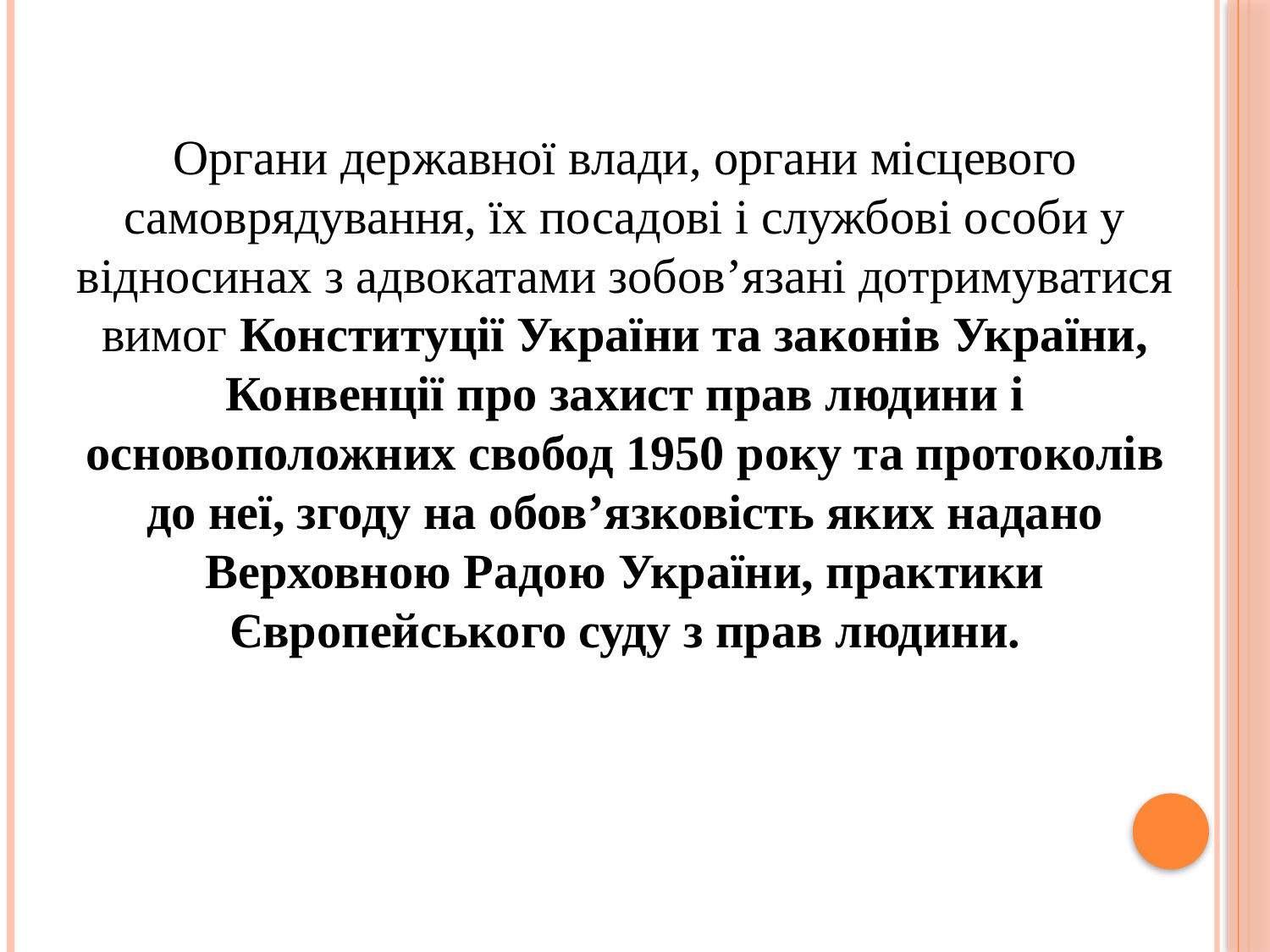

Органи державної влади, органи місцевого самоврядування, їх посадові і службові особи у відносинах з адвокатами зобов’язані дотримуватися вимог Конституції України та законів України, Конвенції про захист прав людини і основоположних свобод 1950 року та протоколів до неї, згоду на обов’язковість яких надано Верховною Радою України, практики Європейського суду з прав людини.